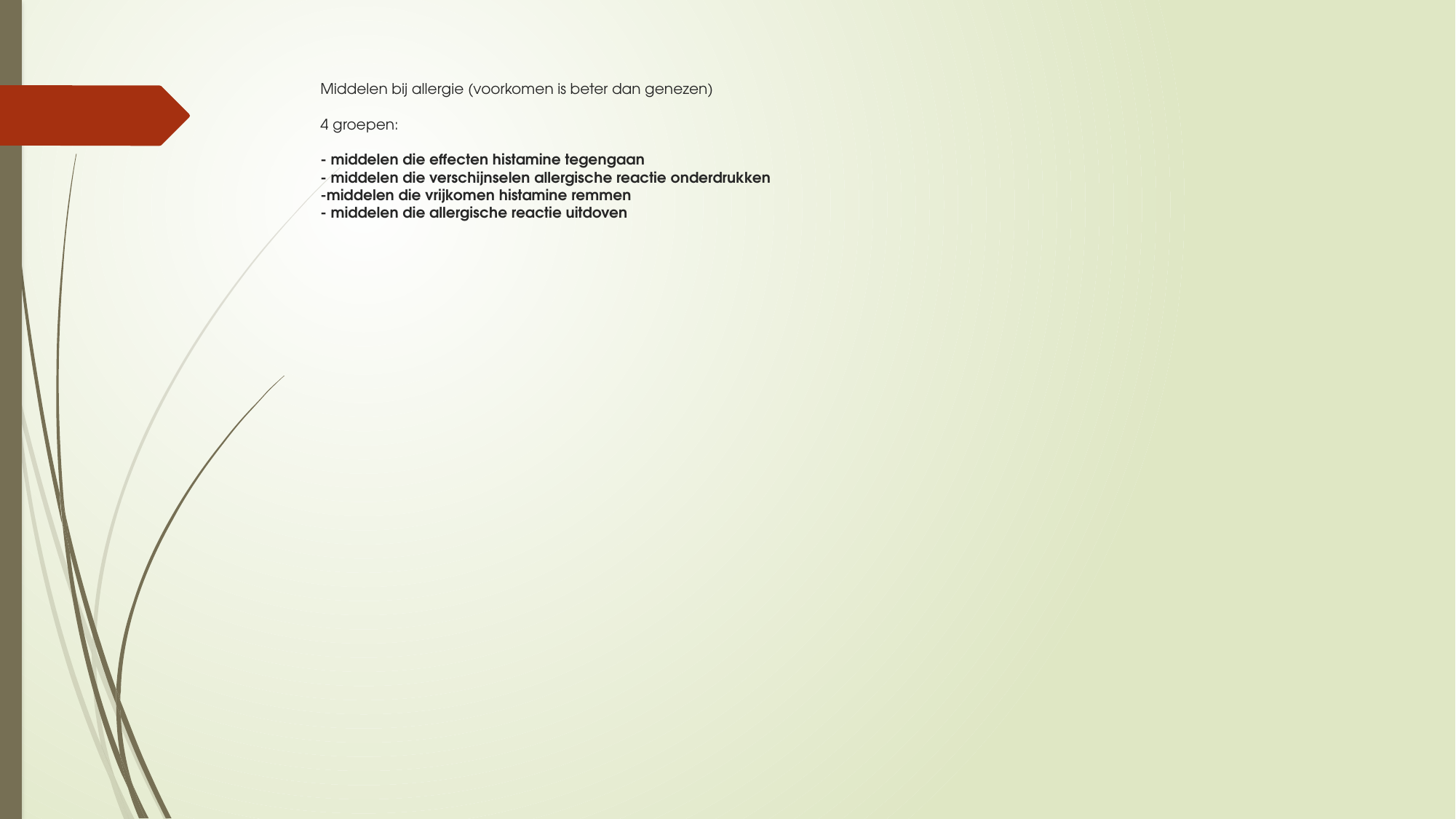

# Middelen bij allergie (voorkomen is beter dan genezen) 4 groepen: - middelen die effecten histamine tegengaan - middelen die verschijnselen allergische reactie onderdrukken -middelen die vrijkomen histamine remmen - middelen die allergische reactie uitdoven